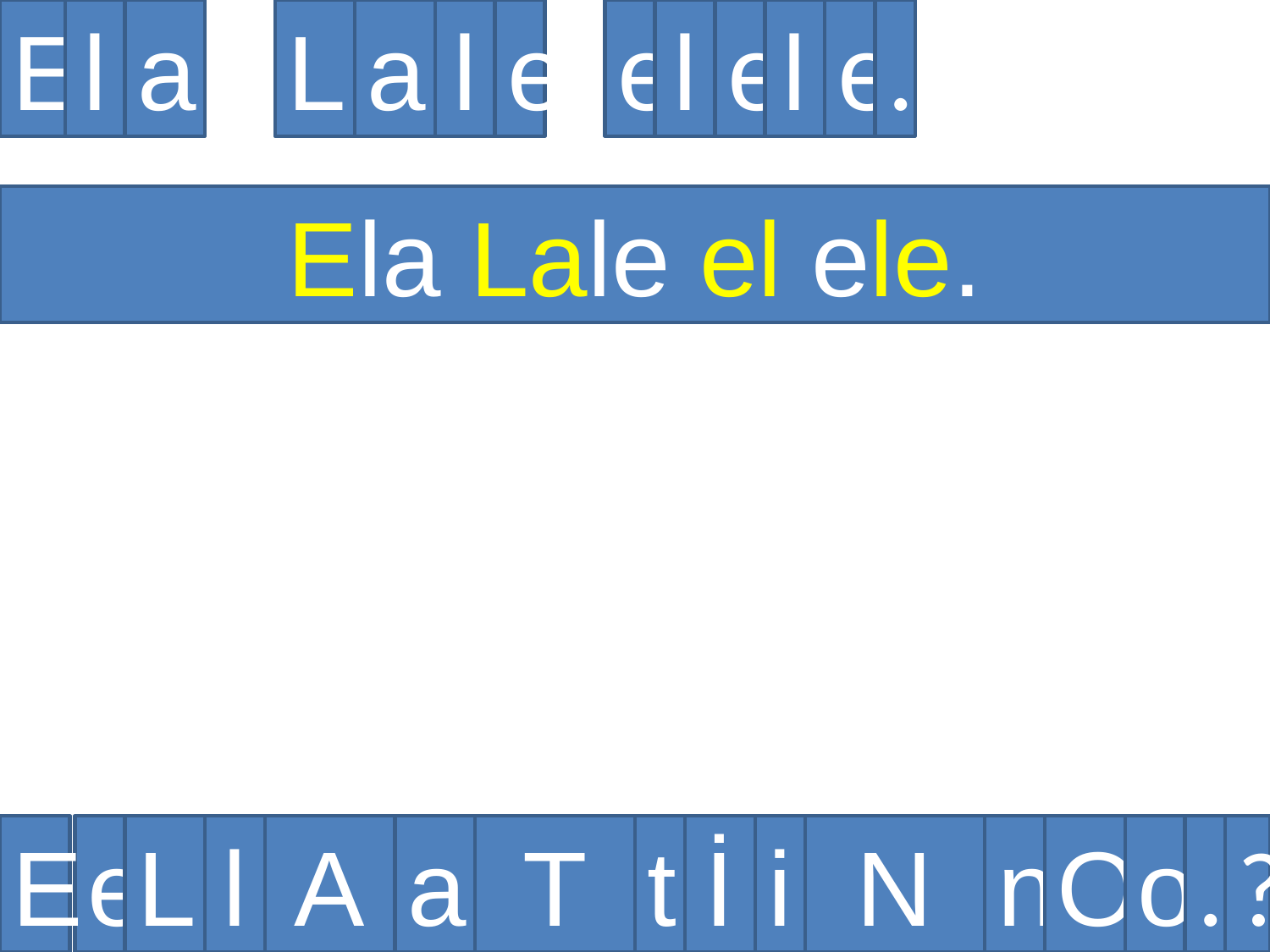

E
l
a
L
a
l
e
e
l
e
l
e
.
Ela Lale el ele.
E
e
L
l
A
a
T
t
İ
i
N
n
O
o
.
?